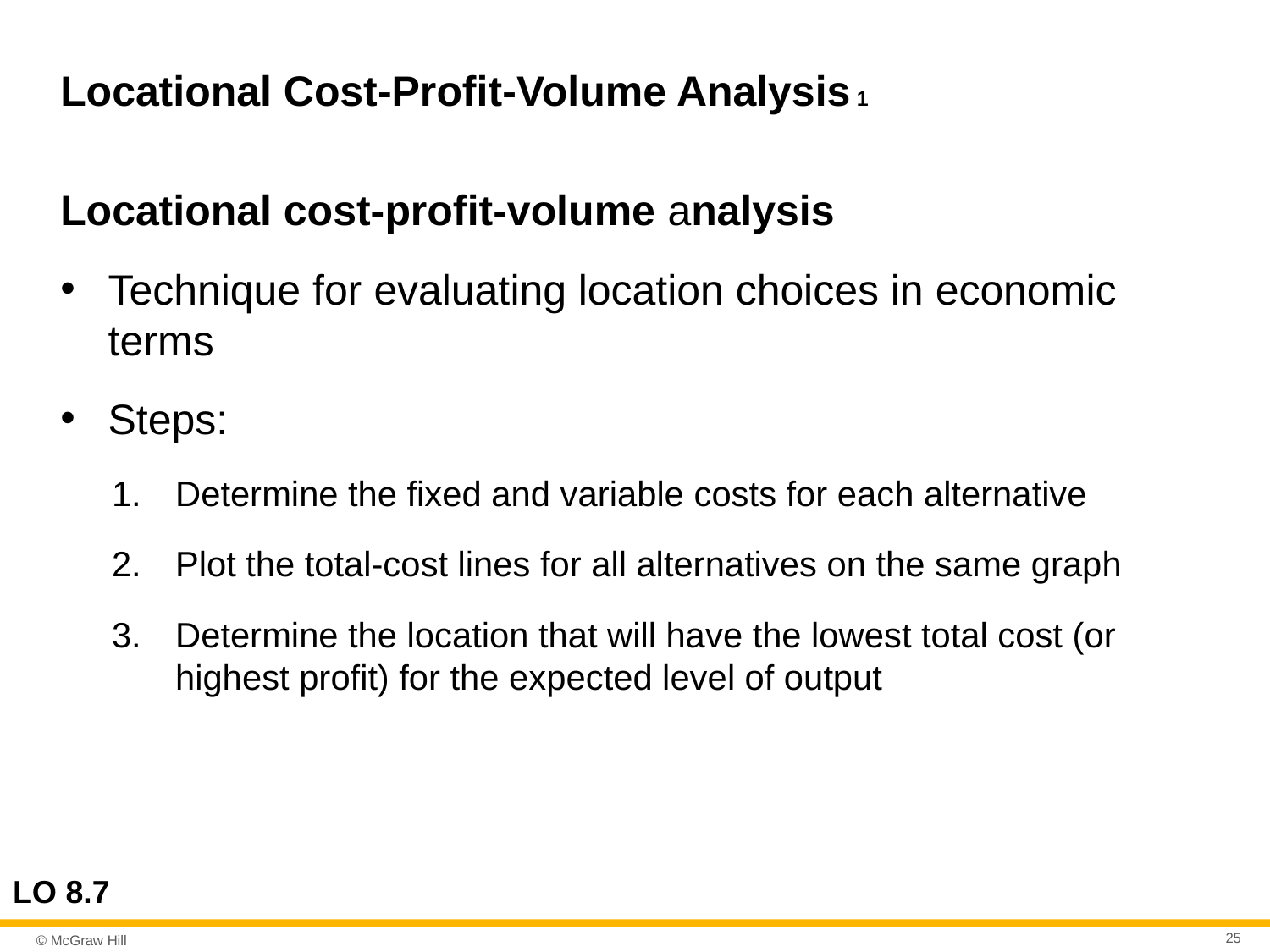

# Locational Cost-Profit-Volume Analysis 1
Locational cost-profit-volume analysis
Technique for evaluating location choices in economic terms
Steps:
Determine the fixed and variable costs for each alternative
Plot the total-cost lines for all alternatives on the same graph
Determine the location that will have the lowest total cost (or highest profit) for the expected level of output
LO 8.7